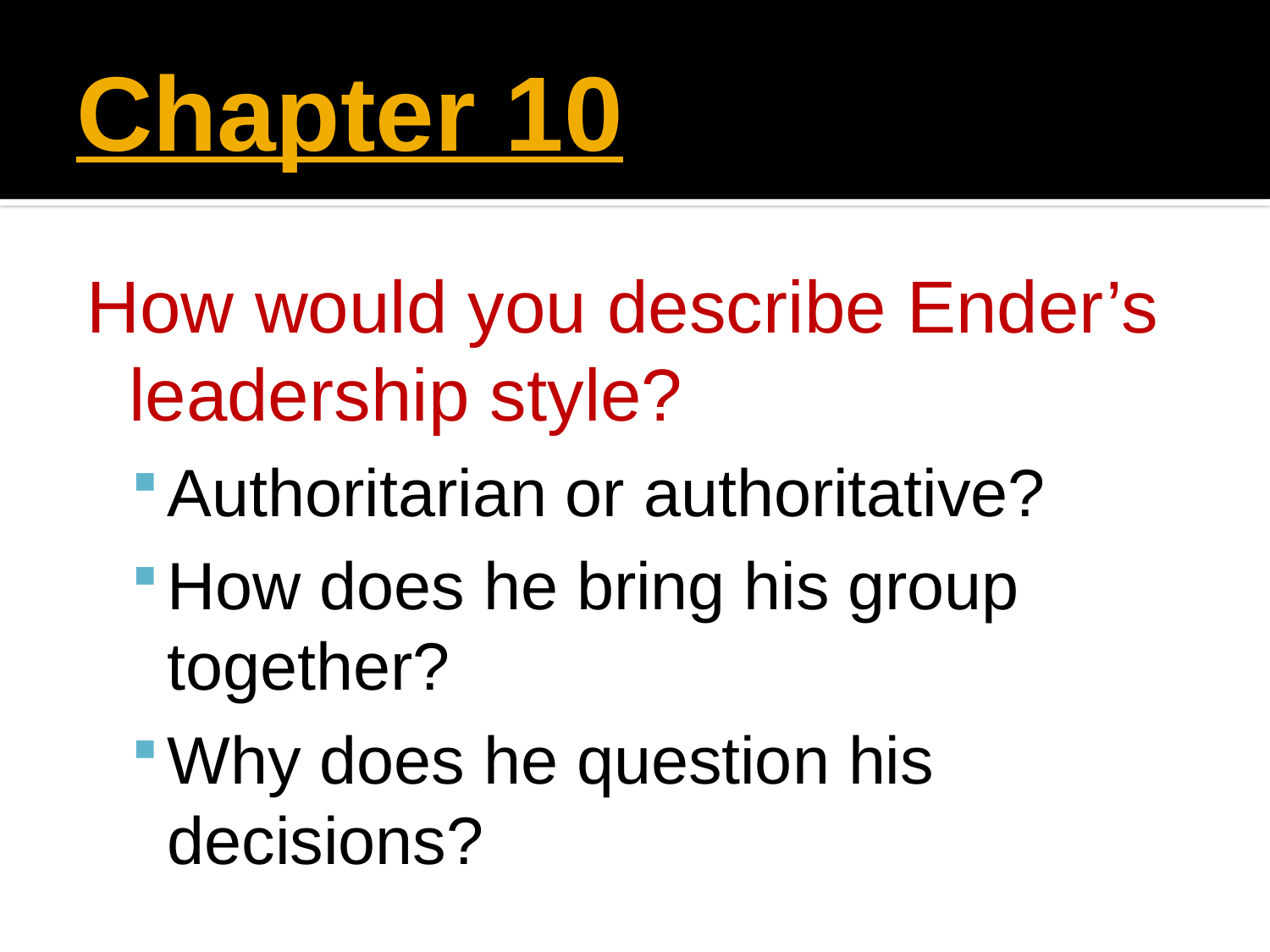

# Chapter 10
How would you describe Ender’s leadership style?
Authoritarian or authoritative?
How does he bring his group together?
Why does he question his decisions?